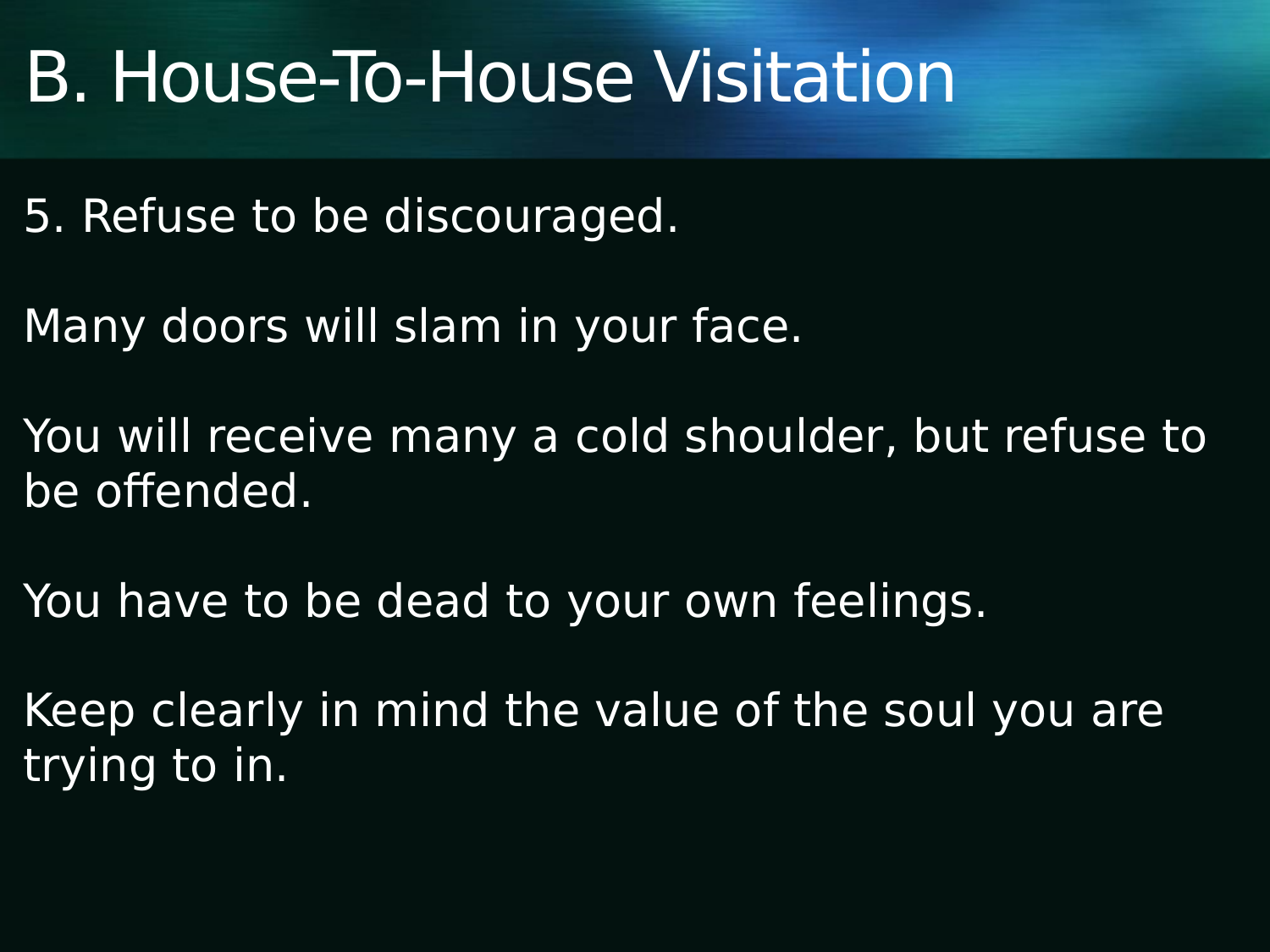

# B. House-To-House Visitation
5. Refuse to be discouraged.

Many doors will slam in your face.

You will receive many a cold shoulder, but refuse to be offended.

You have to be dead to your own feelings.

Keep clearly in mind the value of the soul you are trying to in.